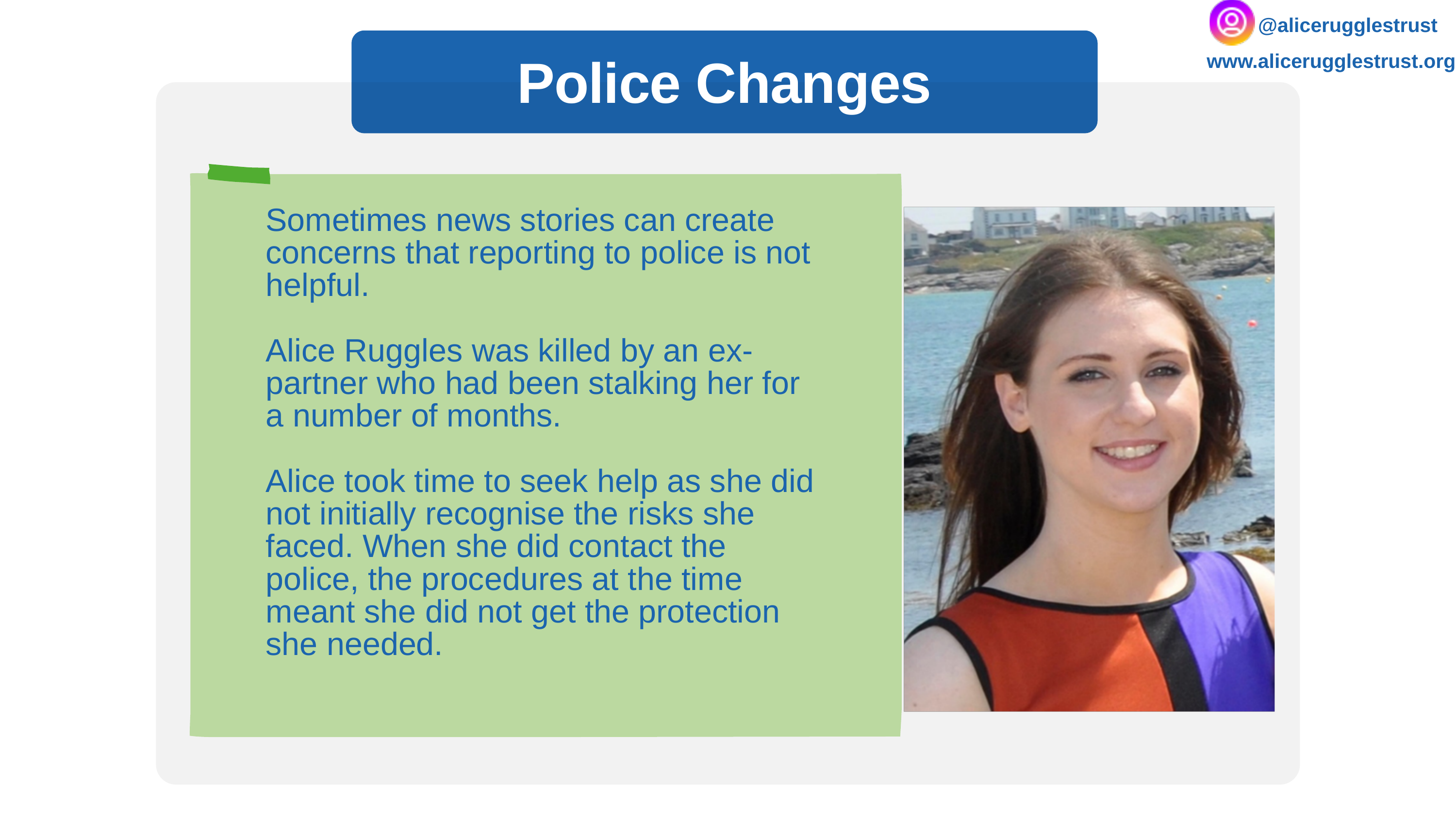

@alicerugglestrust

Police Changes
www.alicerugglestrust.org

Sometimes news stories can create concerns that reporting to police is not helpful.

Alice Ruggles was killed by an ex-partner who had been stalking her for a number of months.

Alice took time to seek help as she did not initially recognise the risks she faced. When she did contact the police, the procedures at the time meant she did not get the protection she needed.